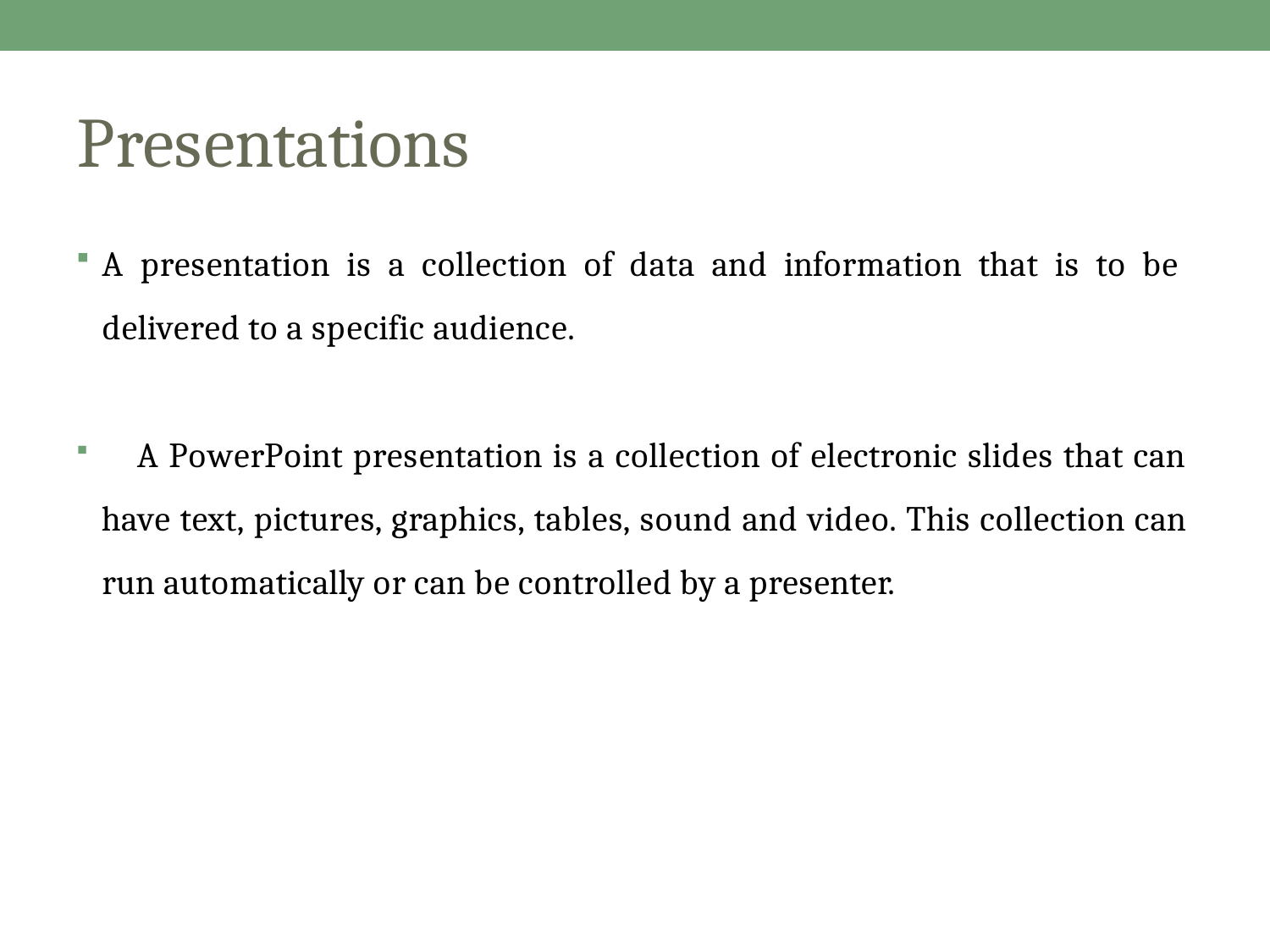

# Presentations
A presentation is a collection of data and information that is to be  delivered to a specific audience.

	A PowerPoint presentation is a collection of electronic slides that can  have text, pictures, graphics, tables, sound and video. This collection can  run automatically or can be controlled by a presenter.